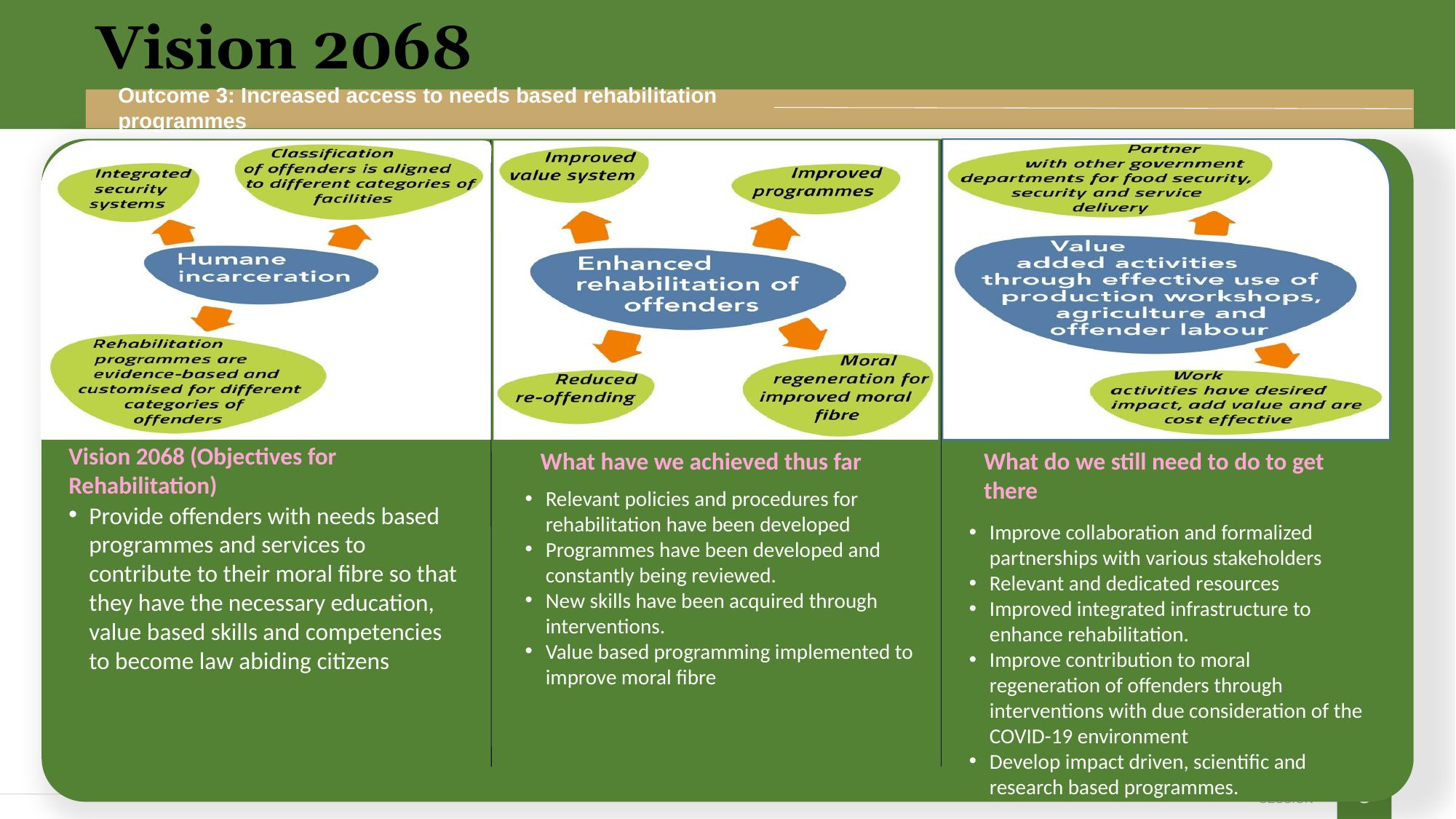

Vision 2068

Outcome 3: Increased access to needs based rehabilitation programmes

Vision 2068 (Objectives for Rehabilitation)
What do we still need to do to get there
What have we achieved thus far
Relevant policies and procedures for rehabilitation have been developed
Programmes have been developed and constantly being reviewed.
New skills have been acquired through interventions.
Value based programming implemented to improve moral fibre
Provide offenders with needs based programmes and services to contribute to their moral fibre so that they have the necessary education, value based skills and competencies to become law abiding citizens
Improve collaboration and formalized partnerships with various stakeholders
Relevant and dedicated resources
Improved integrated infrastructure to enhance rehabilitation.
Improve contribution to moral regeneration of offenders through interventions with due consideration of the COVID-19 environment
Develop impact driven, scientific and research based programmes.